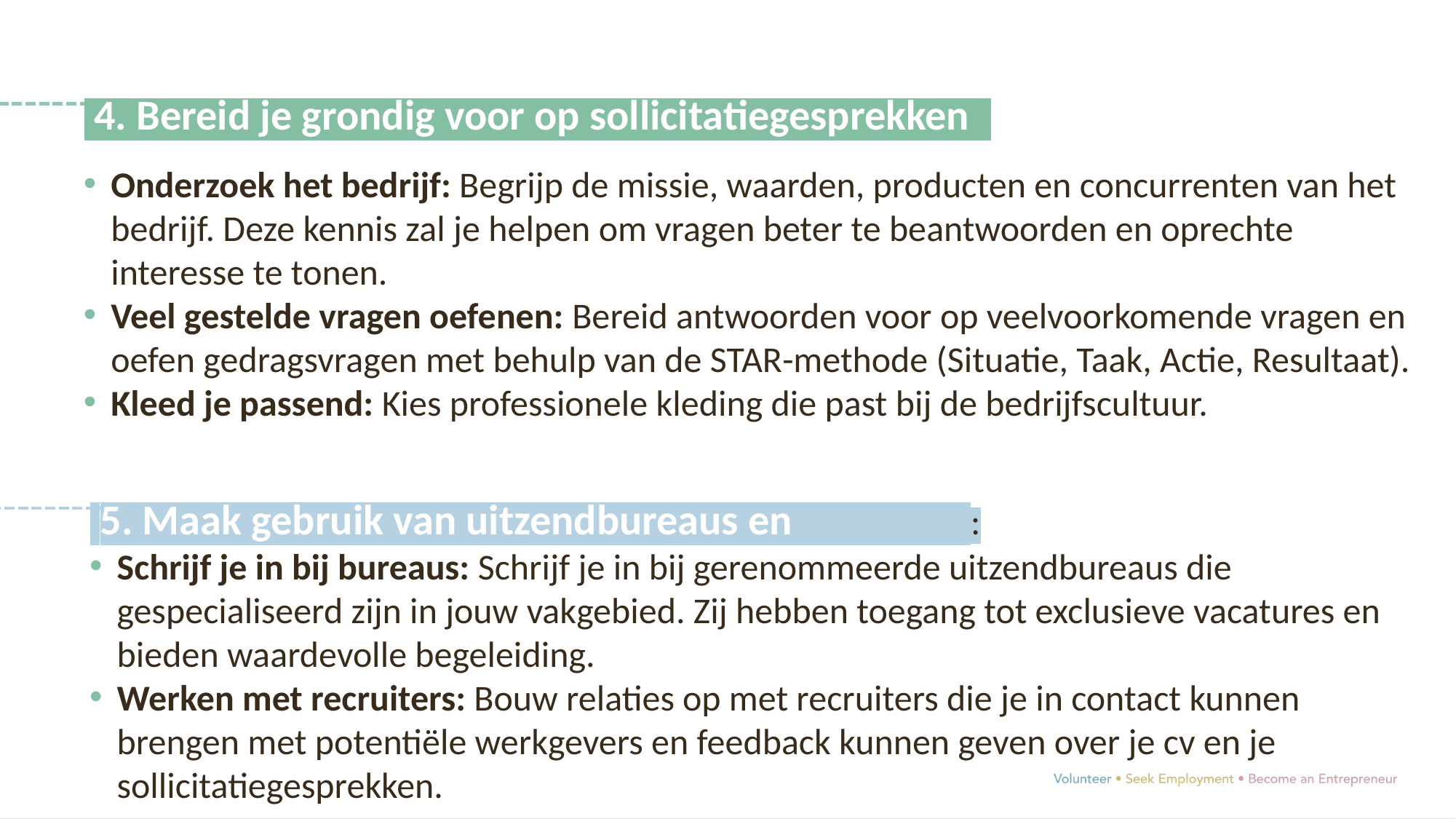

4. Bereid je grondig voor op sollicitatiegesprekken:
Onderzoek het bedrijf: Begrijp de missie, waarden, producten en concurrenten van het bedrijf. Deze kennis zal je helpen om vragen beter te beantwoorden en oprechte interesse te tonen.
Veel gestelde vragen oefenen: Bereid antwoorden voor op veelvoorkomende vragen en oefen gedragsvragen met behulp van de STAR-methode (Situatie, Taak, Actie, Resultaat).
Kleed je passend: Kies professionele kleding die past bij de bedrijfscultuur.

 5. Maak gebruik van uitzendbureaus en recruiters:
Schrijf je in bij bureaus: Schrijf je in bij gerenommeerde uitzendbureaus die gespecialiseerd zijn in jouw vakgebied. Zij hebben toegang tot exclusieve vacatures en bieden waardevolle begeleiding.
Werken met recruiters: Bouw relaties op met recruiters die je in contact kunnen brengen met potentiële werkgevers en feedback kunnen geven over je cv en je sollicitatiegesprekken.